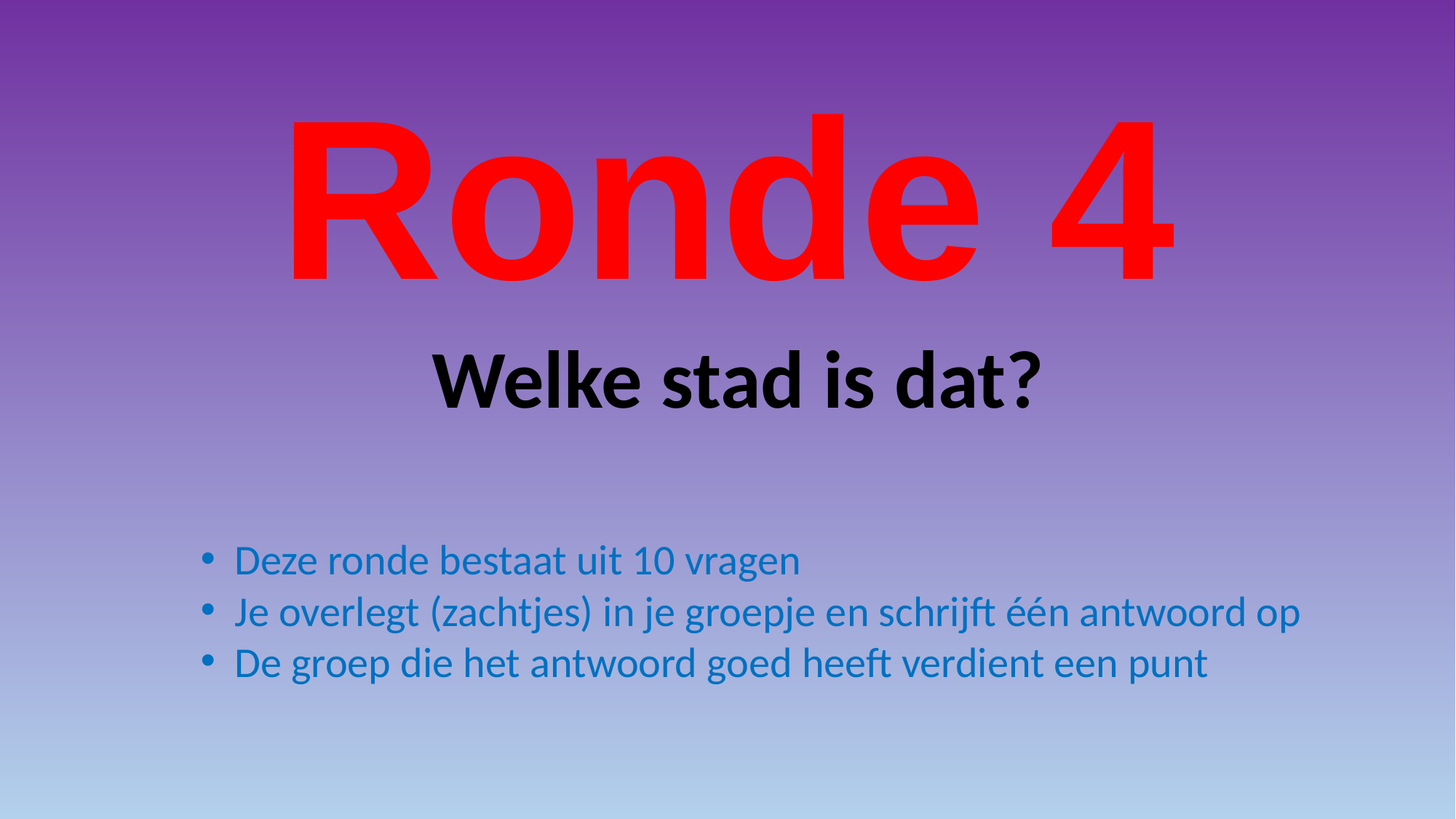

# Ronde 4
Welke stad is dat?
Deze ronde bestaat uit 10 vragen
Je overlegt (zachtjes) in je groepje en schrijft één antwoord op
De groep die het antwoord goed heeft verdient een punt